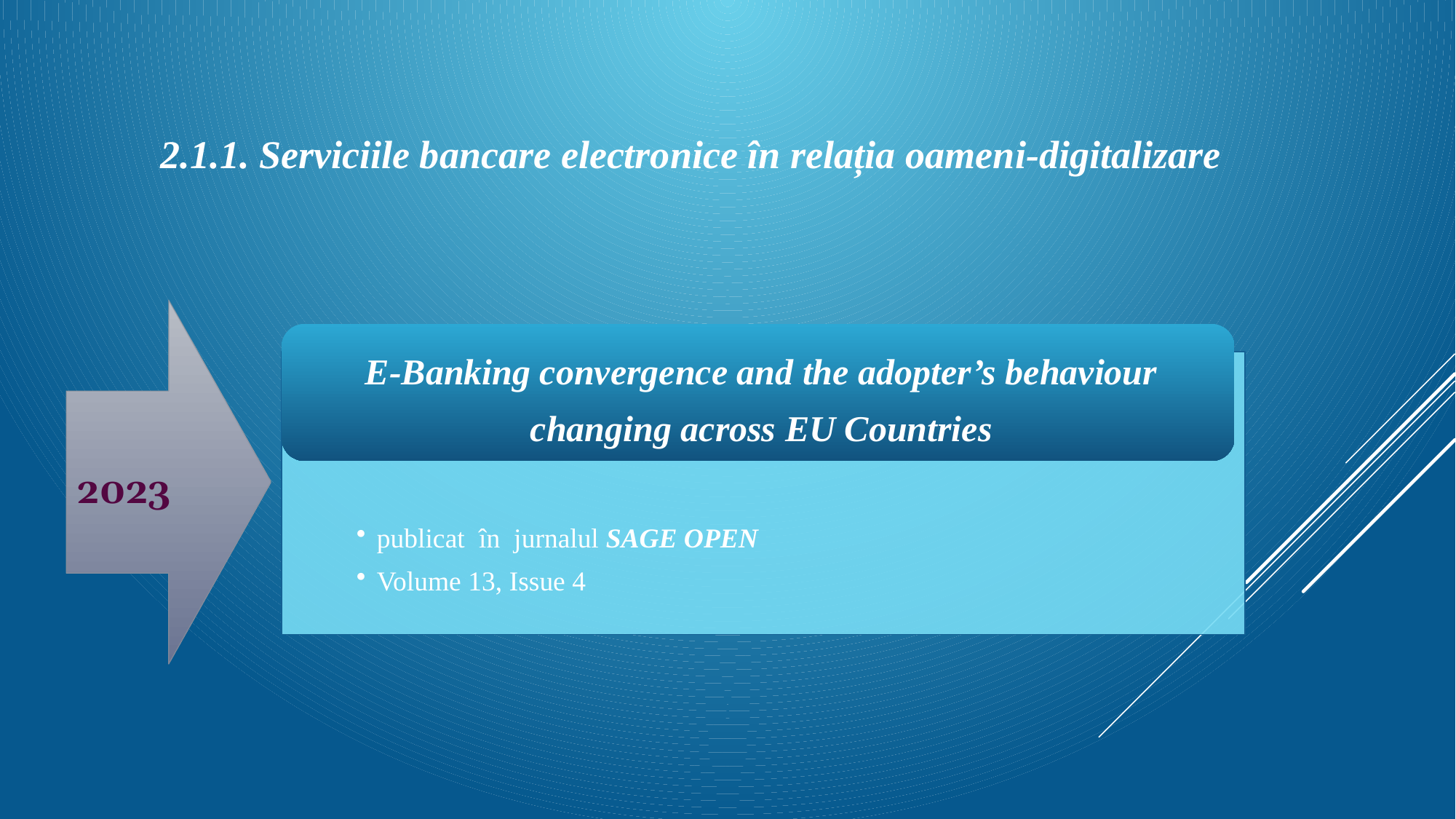

2.1.1. Serviciile bancare electronice în relația oameni-digitalizare
publicat  în  jurnalul SAGE OPEN
Volume 13, Issue 4
E-Banking convergence and the adopter’s behaviour changing across EU Countries
2023